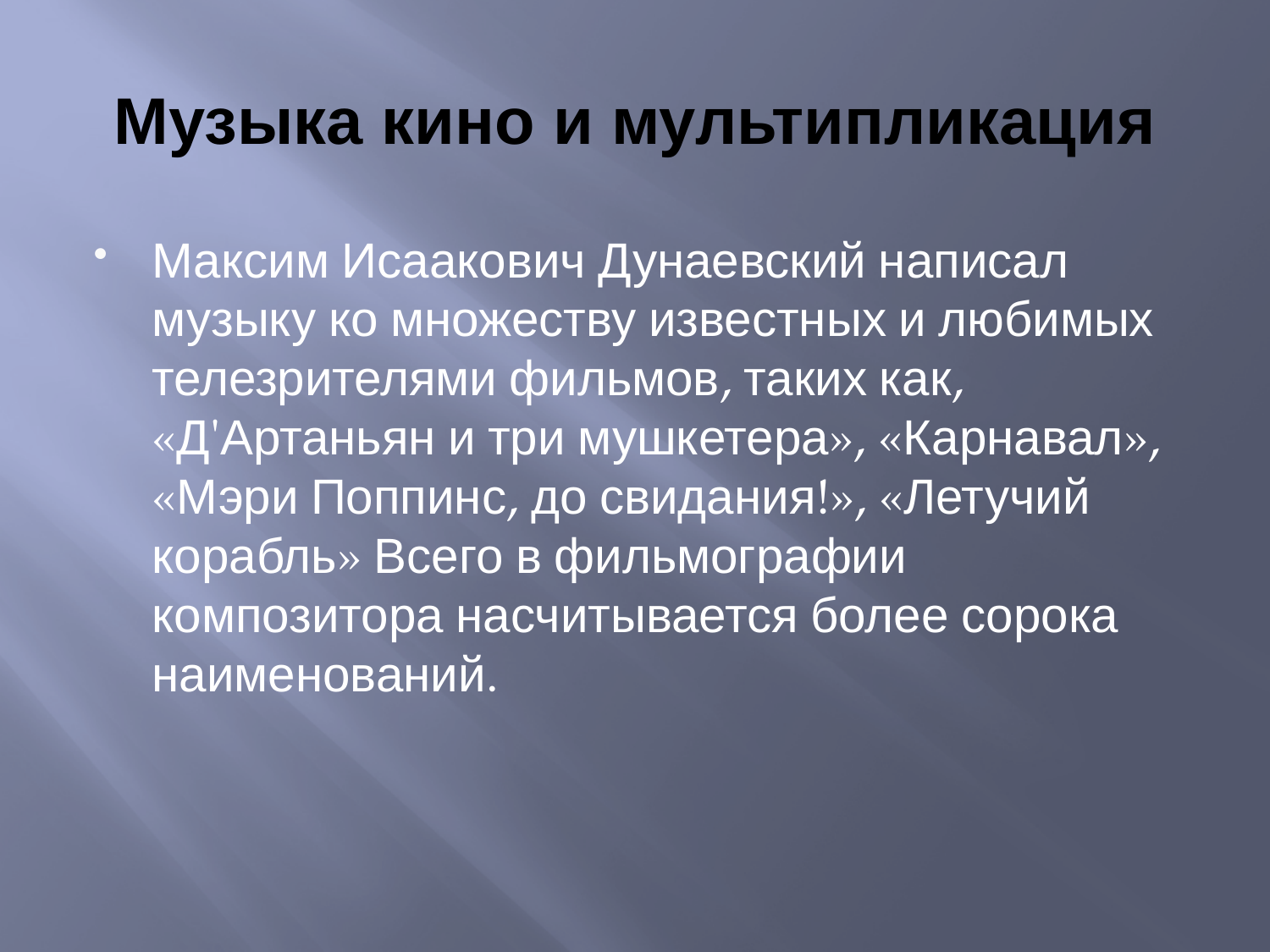

# Музыка кино и мультипликация
Максим Исаакович Дунаевский написал музыку ко множеству известных и любимых телезрителями фильмов, таких как, «Д'Артаньян и три мушкетера», «Карнавал», «Мэри Поппинс, до свидания!», «Летучий корабль» Всего в фильмографии композитора насчитывается более сорока наименований.